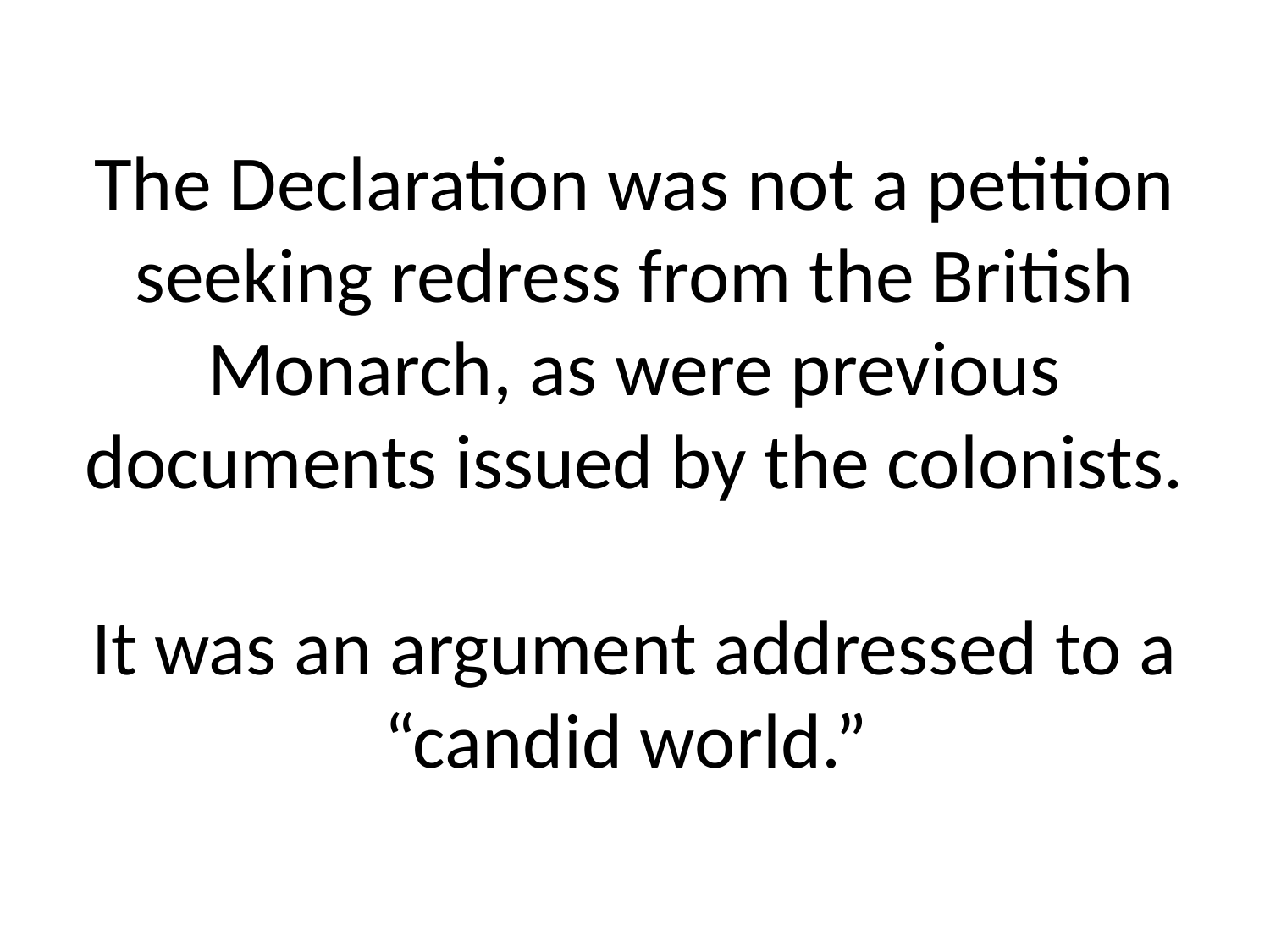

# The Declaration was not a petition seeking redress from the British Monarch, as were previous documents issued by the colonists. It was an argument addressed to a “candid world.”